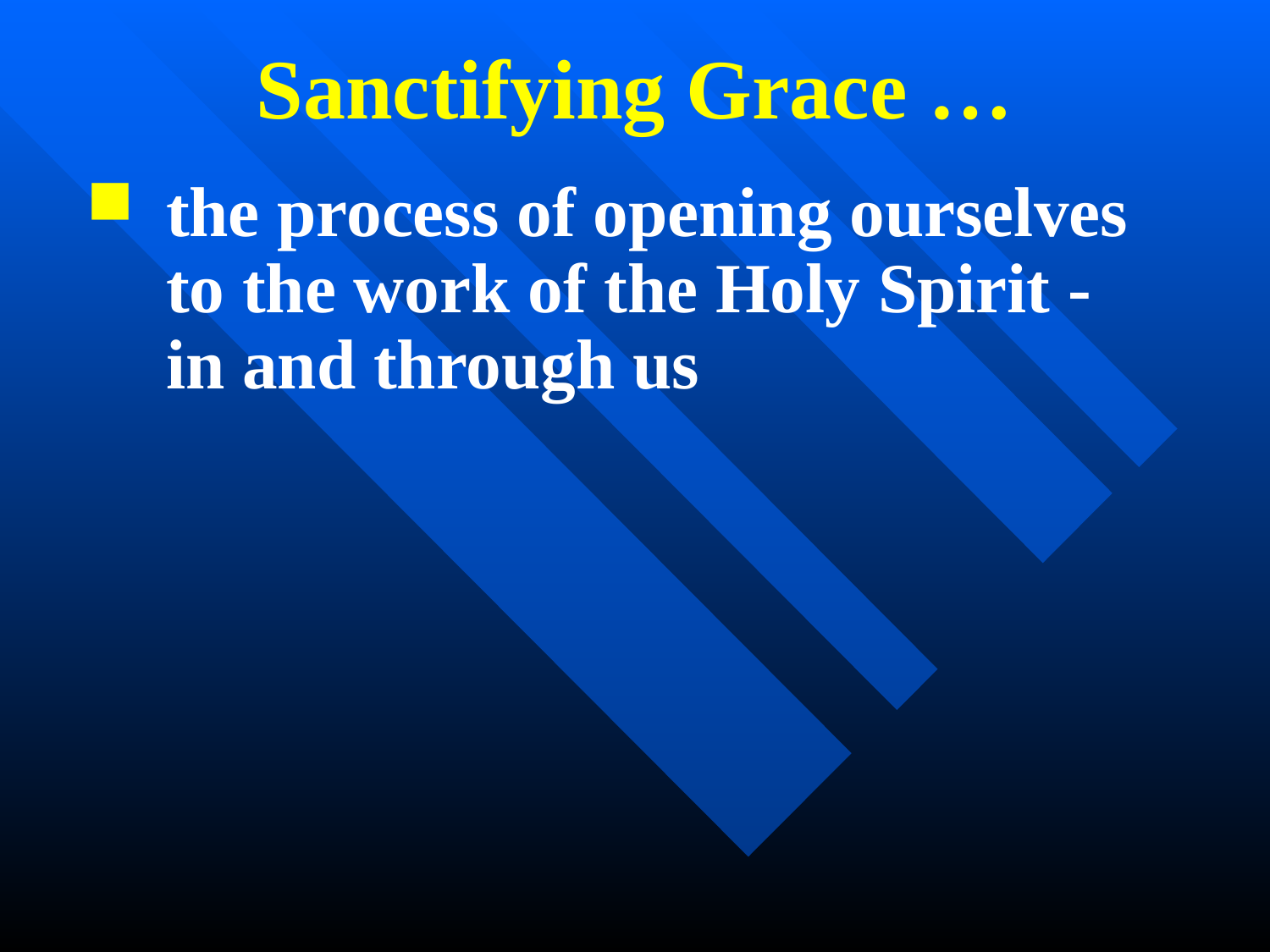

Sanctifying Grace …
the process of opening ourselves to the work of the Holy Spirit -  in and through us